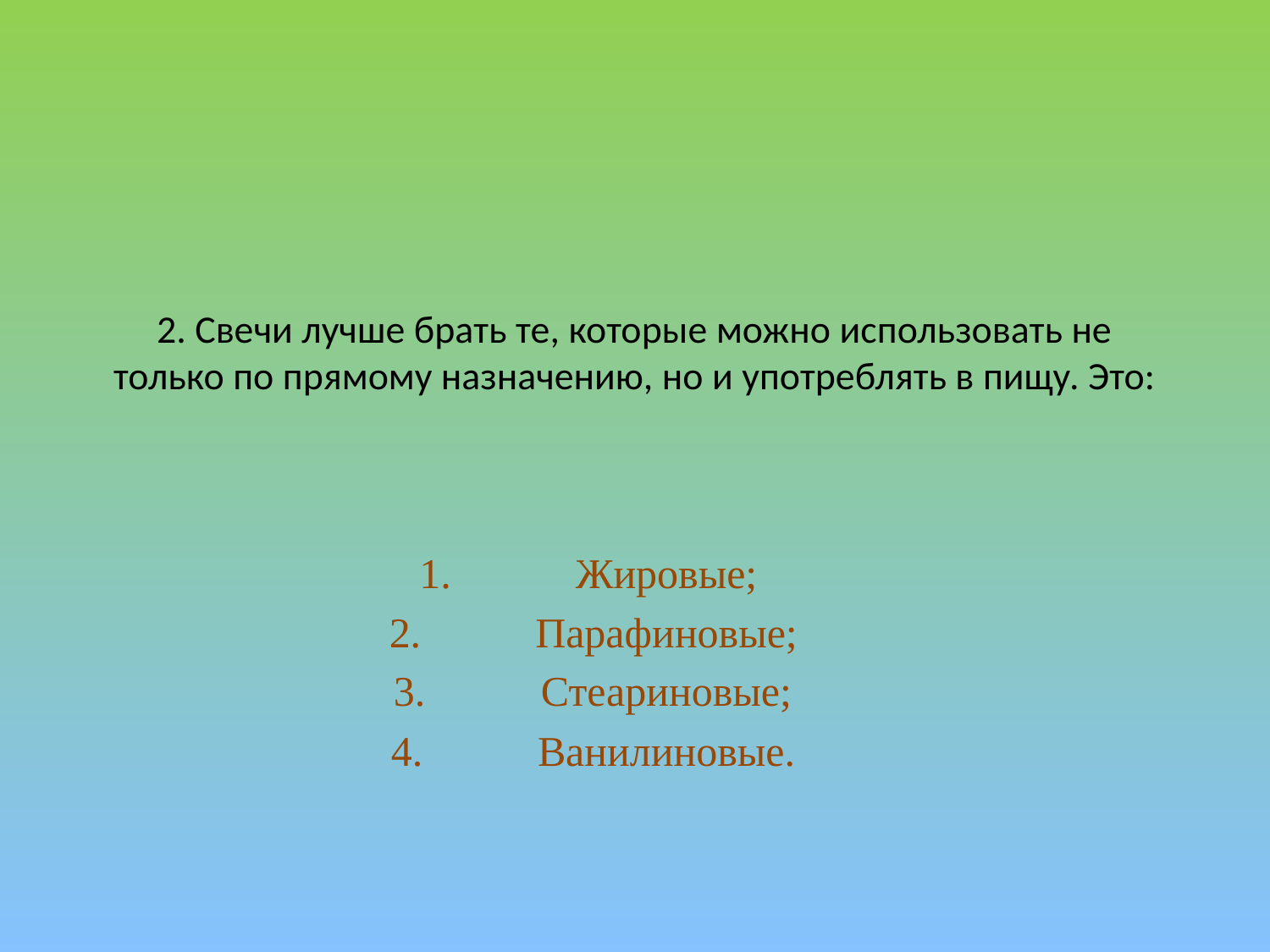

# 2. Свечи лучше брать те, которые можно использовать не только по прямому назначению, но и употреблять в пищу. Это:
Жировые;
Парафиновые;
Стеариновые;
Ванилиновые.